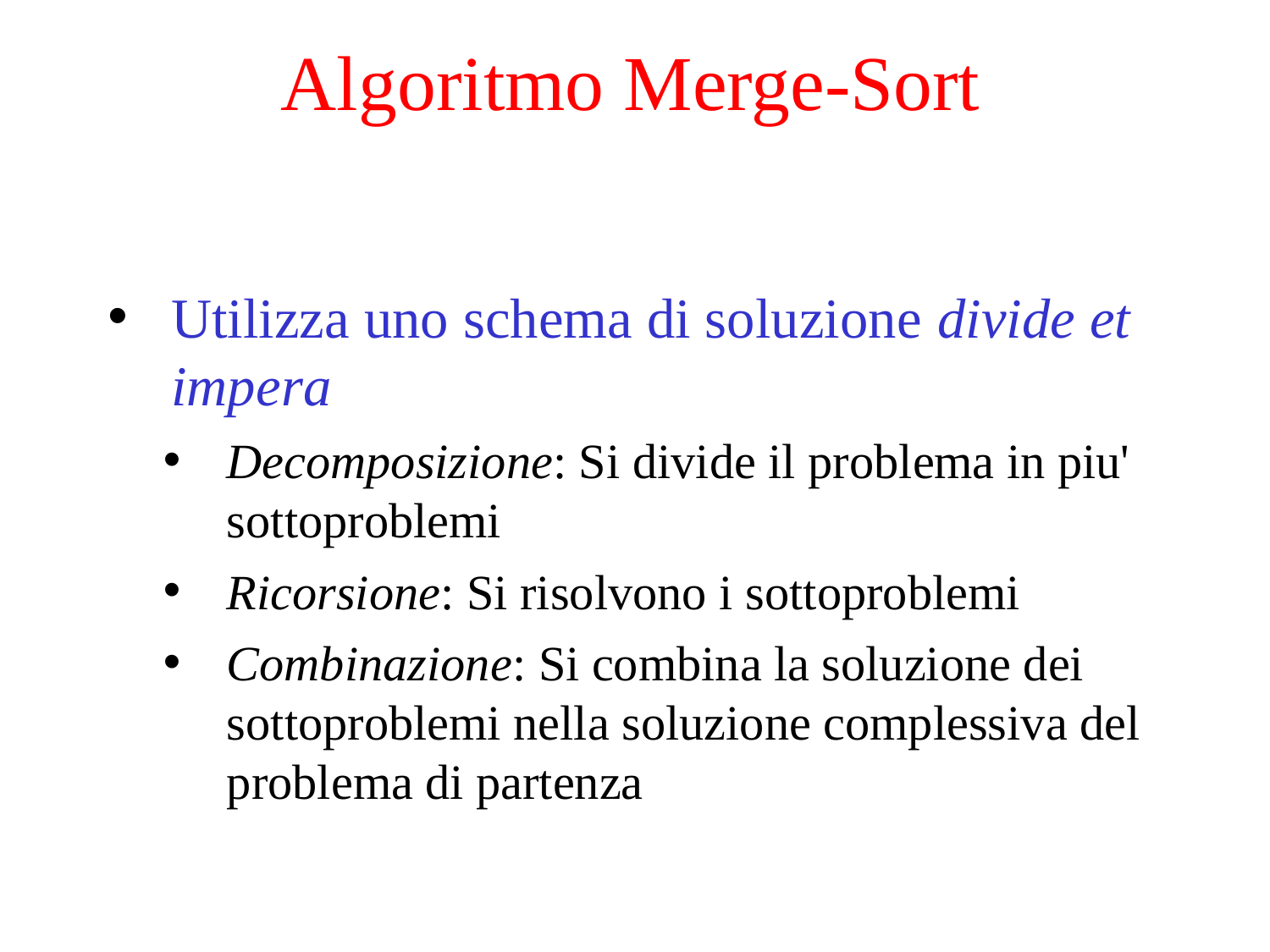

# Algoritmo Merge-Sort
Utilizza uno schema di soluzione divide et impera
Decomposizione: Si divide il problema in piu' sottoproblemi
Ricorsione: Si risolvono i sottoproblemi
Combinazione: Si combina la soluzione dei sottoproblemi nella soluzione complessiva del problema di partenza